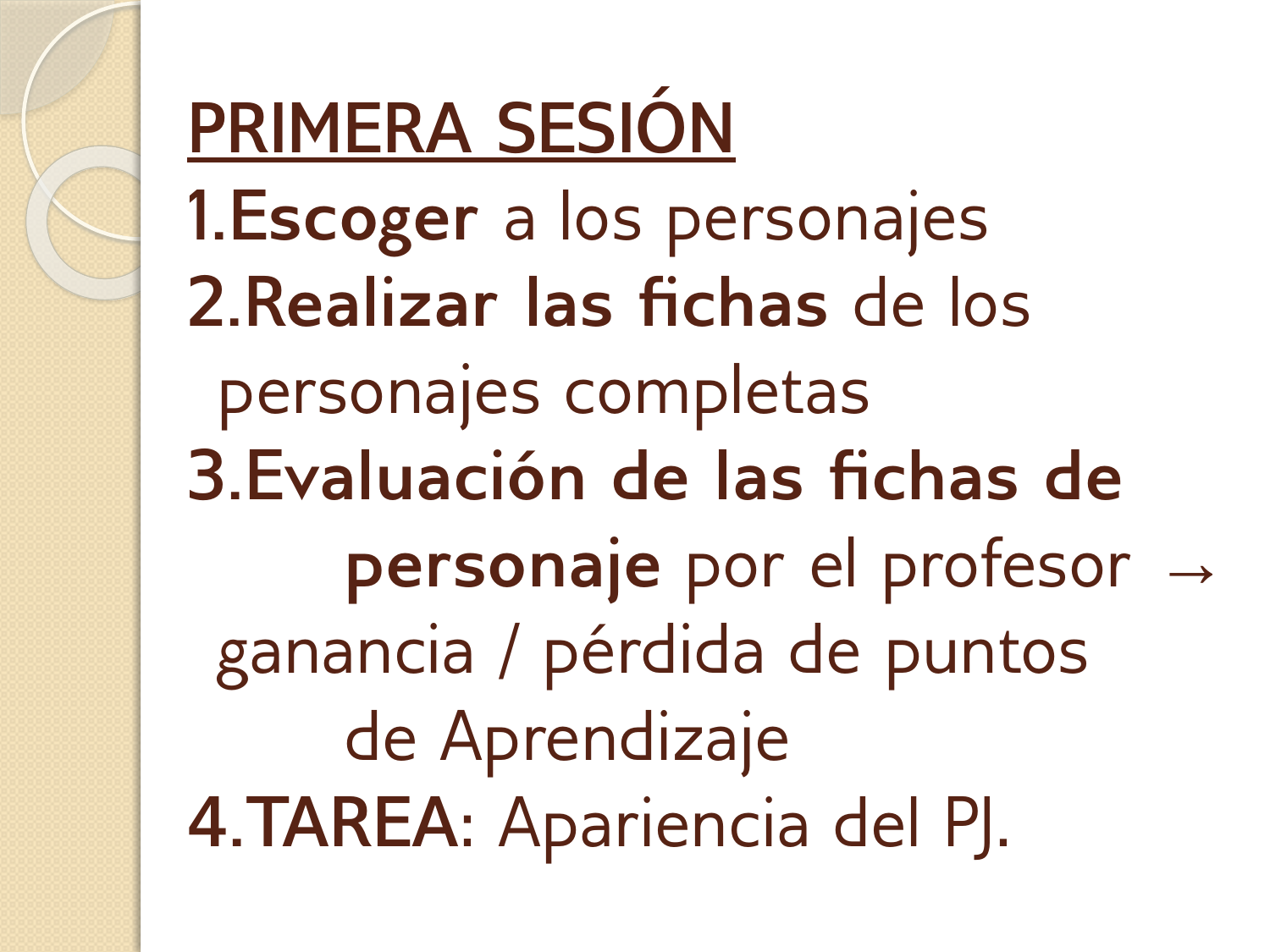

PRIMERA SESIÓN
Escoger a los personajes
Realizar las fichas de los personajes completas
Evaluación de las fichas de 	personaje por el profesor → ganancia / pérdida de puntos 	de Aprendizaje
TAREA: Apariencia del PJ.